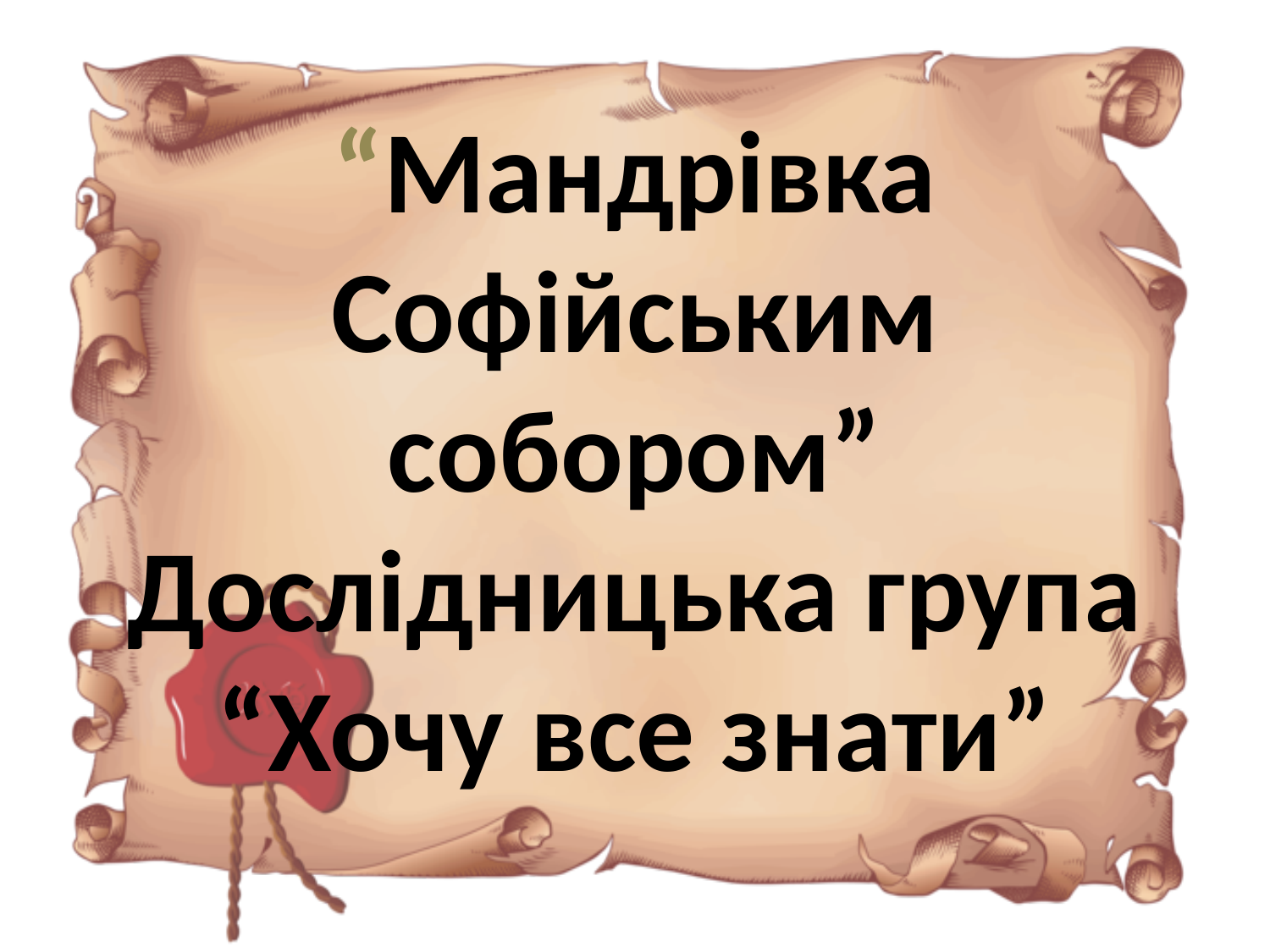

# “Мандрівка Софійським собором” Дослідницька група “Хочу все знати”